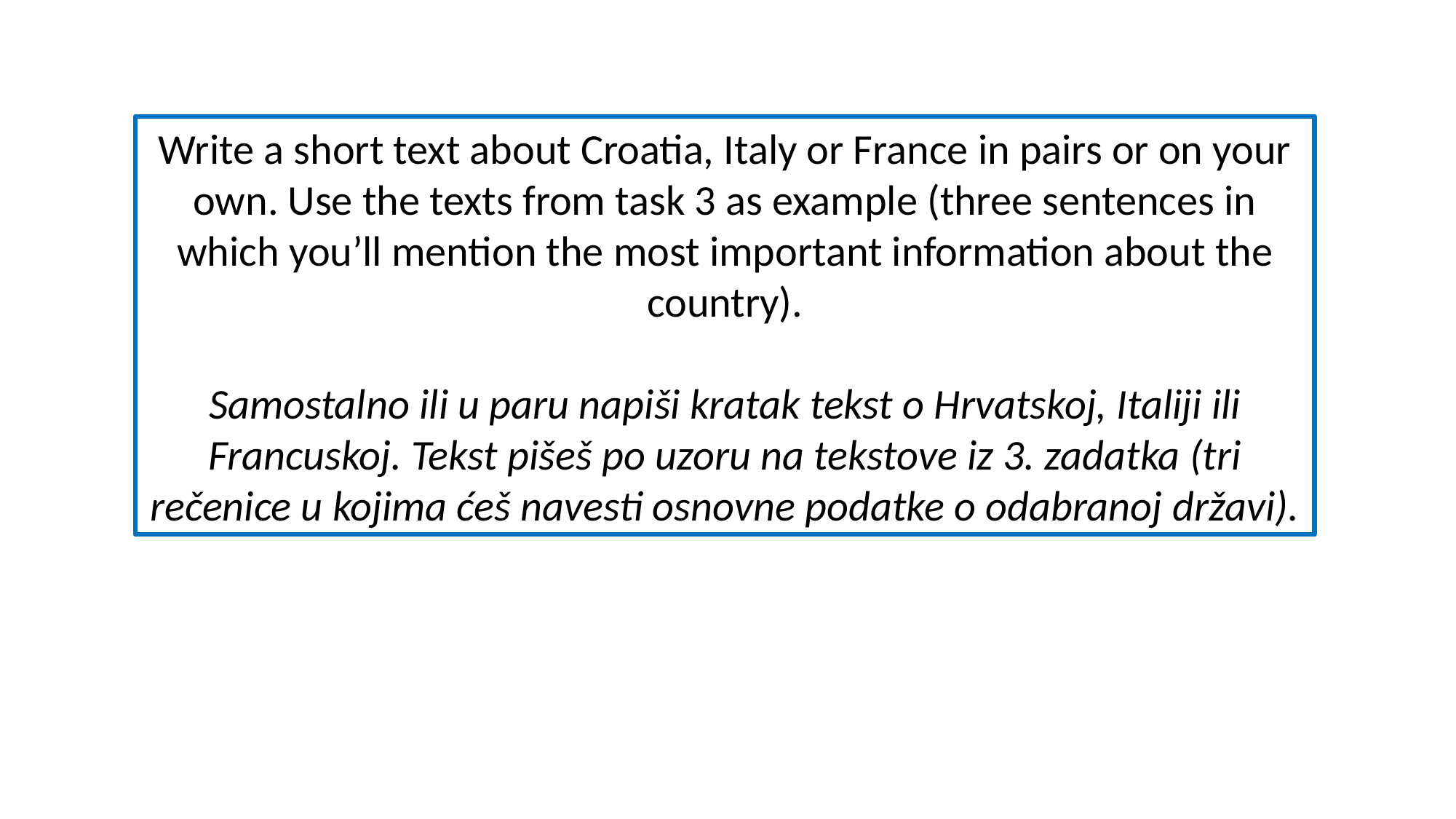

Write a short text about Croatia, Italy or France in pairs or on your own. Use the texts from task 3 as example (three sentences in which you’ll mention the most important information about the country).

Samostalno ili u paru napiši kratak tekst o Hrvatskoj, Italiji ili Francuskoj. Tekst pišeš po uzoru na tekstove iz 3. zadatka (tri rečenice u kojima ćeš navesti osnovne podatke o odabranoj državi).